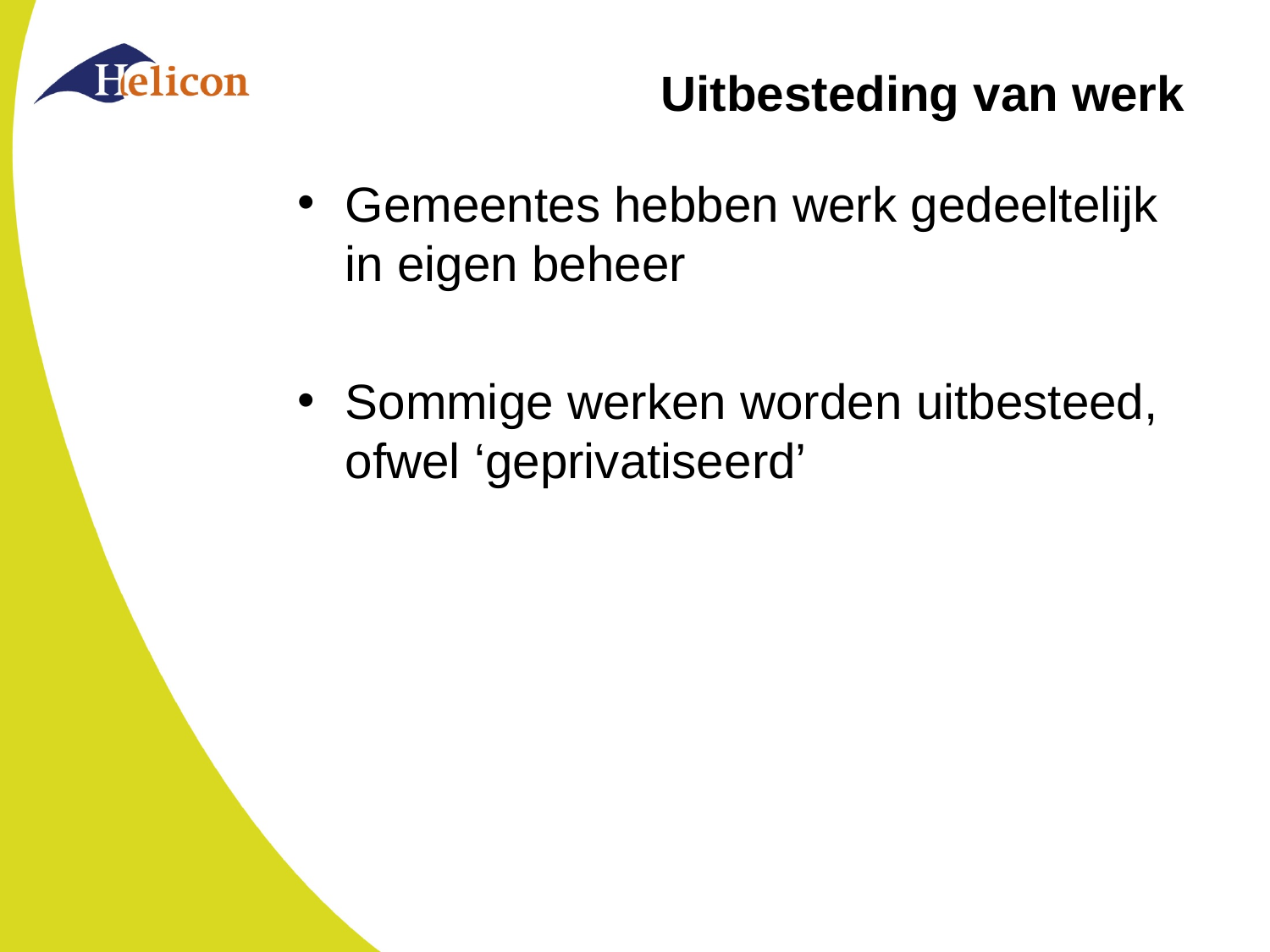

# Uitbesteding van werk
Gemeentes hebben werk gedeeltelijk in eigen beheer

Sommige werken worden uitbesteed, ofwel ‘geprivatiseerd’